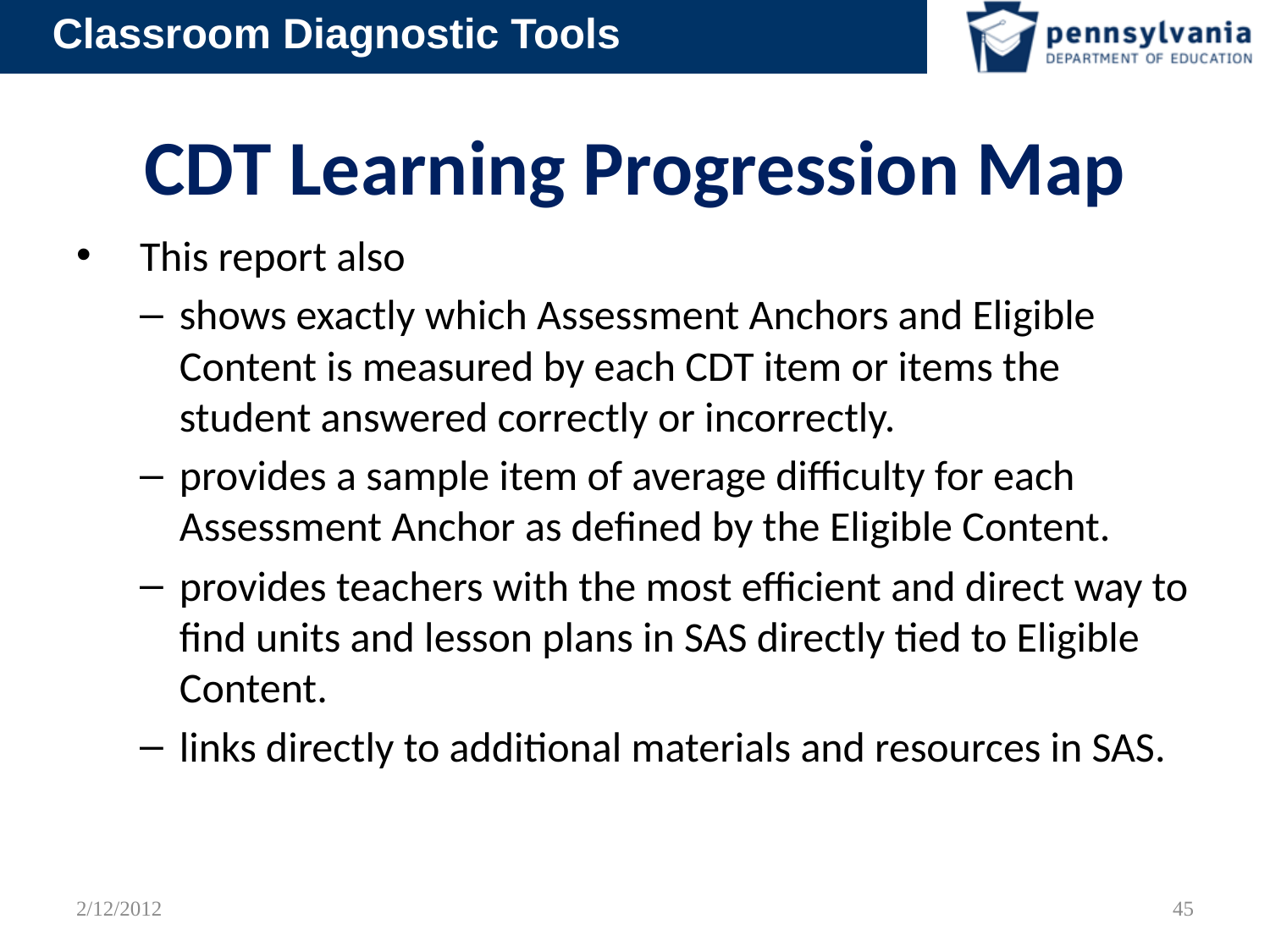

# CDT Learning Progression Map
This report also
shows exactly which Assessment Anchors and Eligible Content is measured by each CDT item or items the student answered correctly or incorrectly.
provides a sample item of average difficulty for each Assessment Anchor as defined by the Eligible Content.
provides teachers with the most efficient and direct way to find units and lesson plans in SAS directly tied to Eligible Content.
links directly to additional materials and resources in SAS.

2/12/2012
45